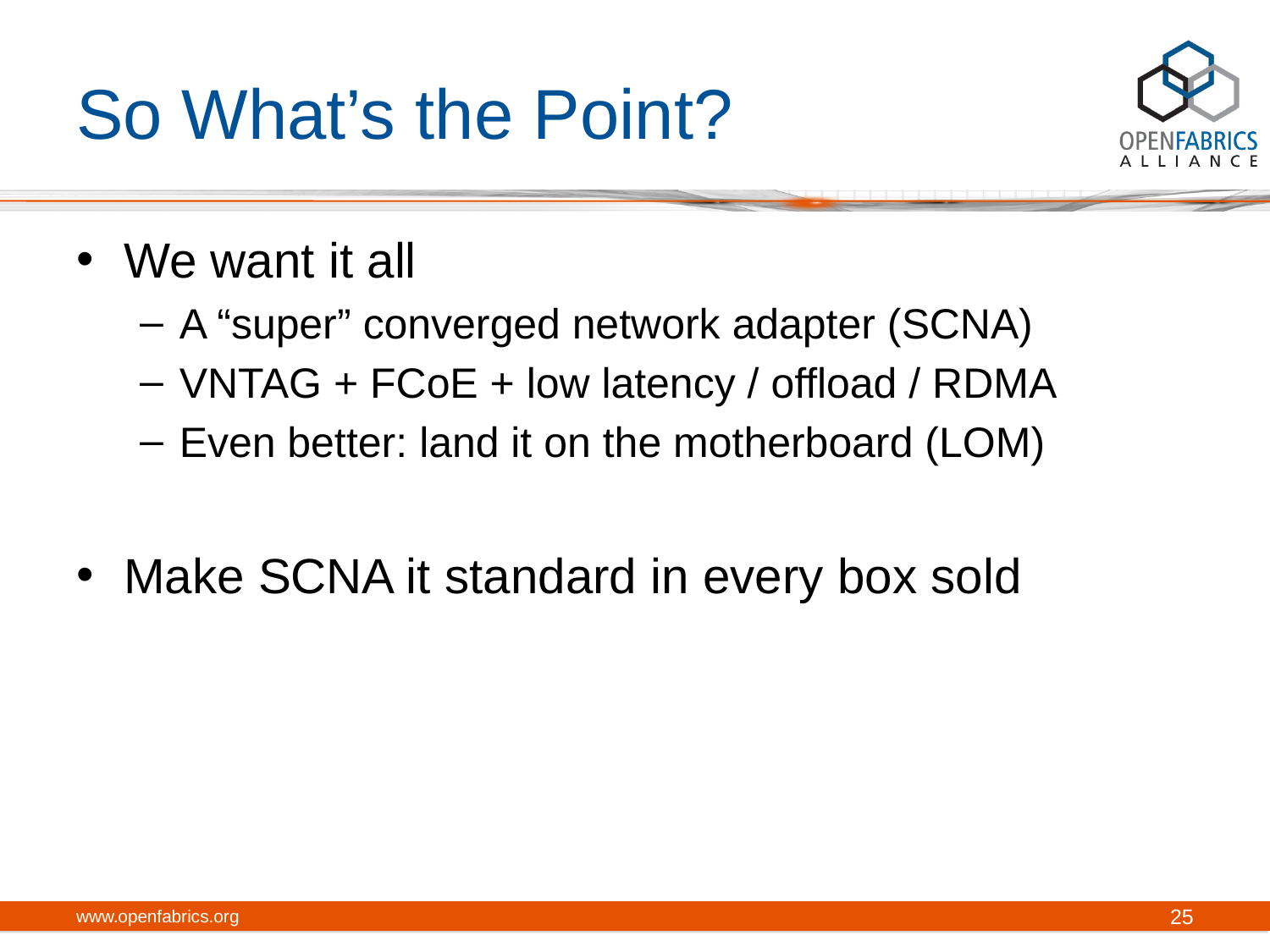

# So What’s the Point?
We want it all
A “super” converged network adapter (SCNA)
VNTAG + FCoE + low latency / offload / RDMA
Even better: land it on the motherboard (LOM)

Make SCNA it standard in every box sold
www.openfabrics.org
25